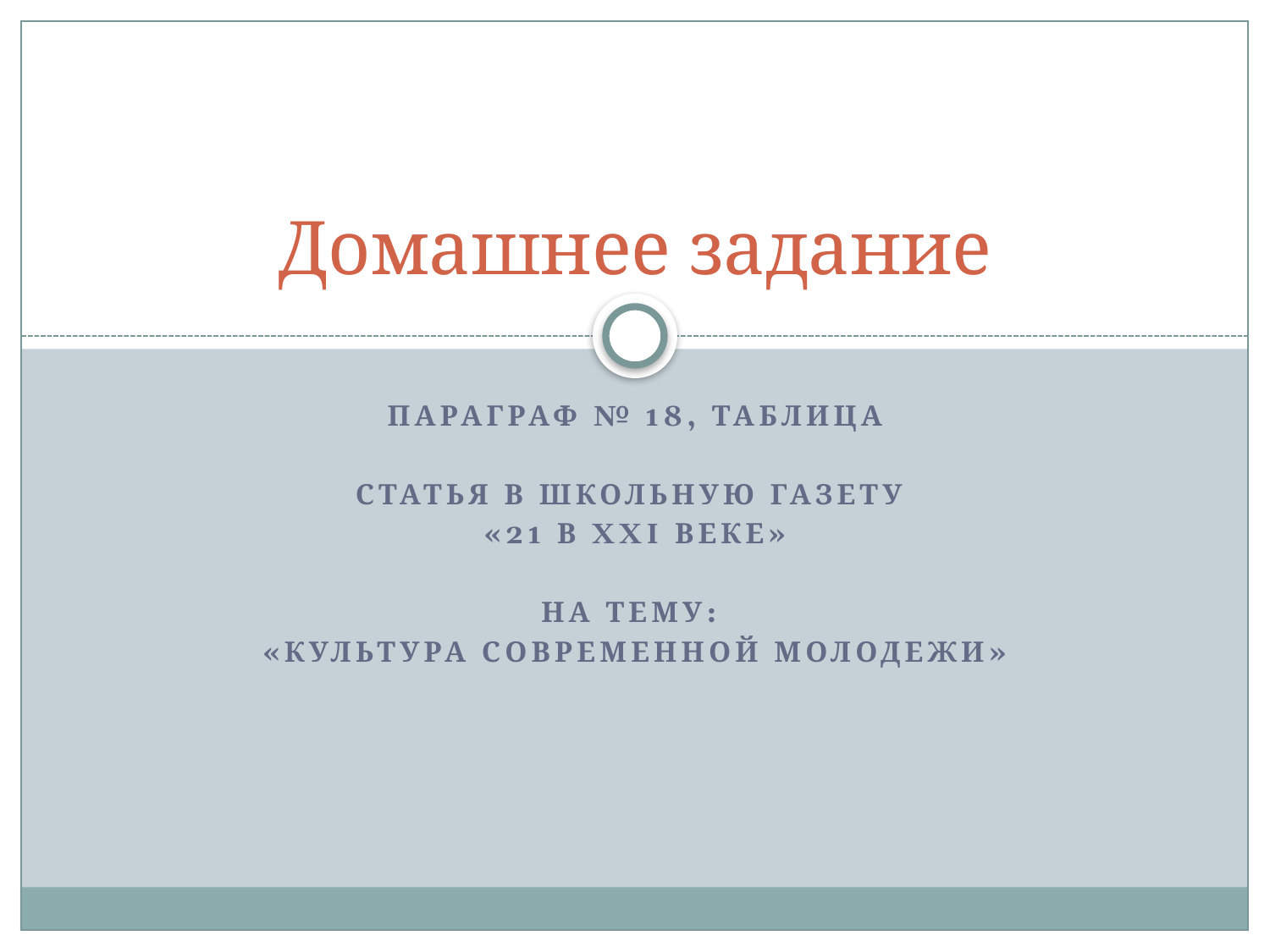

# Домашнее задание
Параграф № 18, таблица

Статья в школьную газету
«21 в XXI веке»

На тему:
«культура современной молодежи»